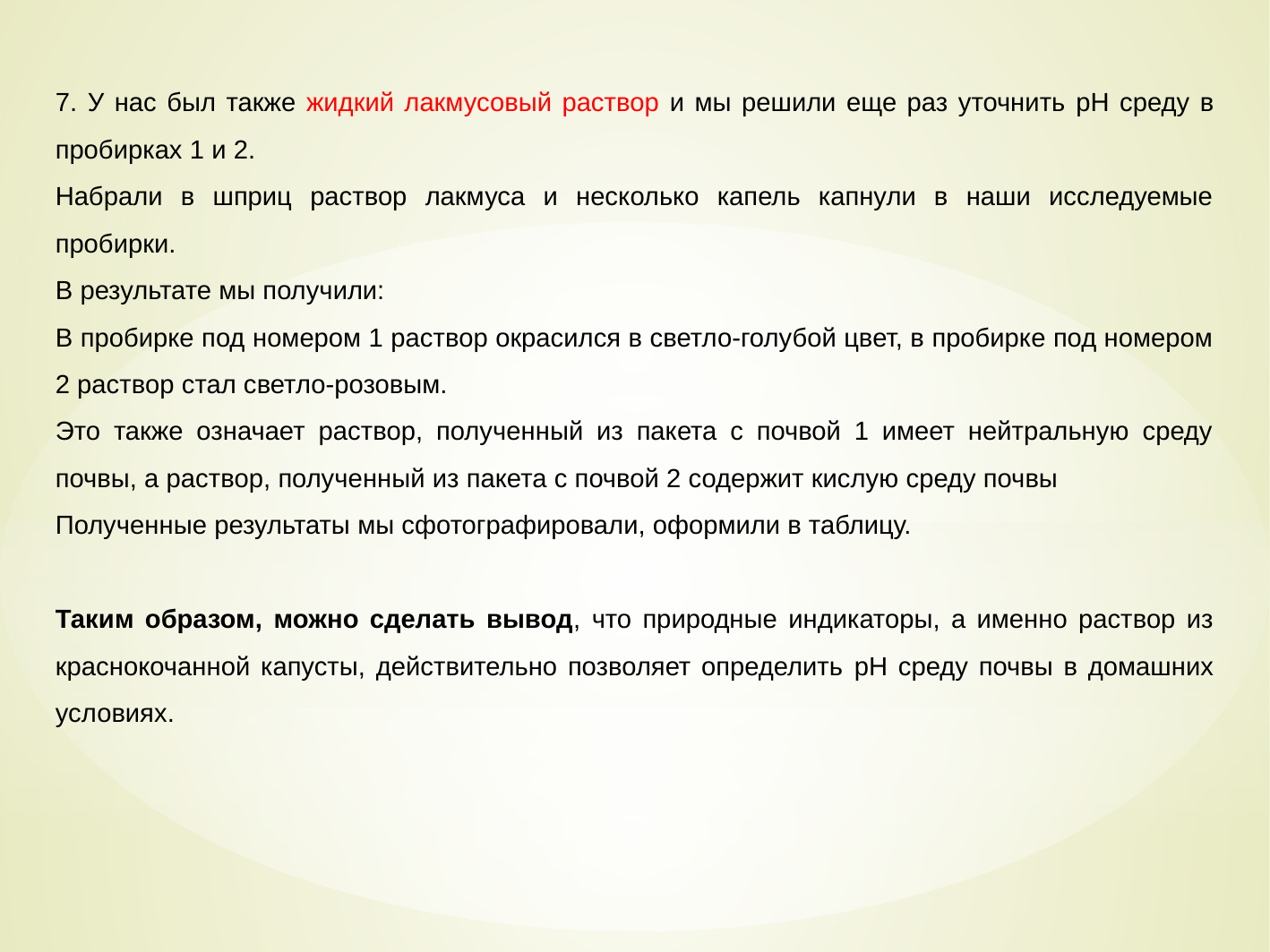

7. У нас был также жидкий лакмусовый раствор и мы решили еще раз уточнить pH среду в пробирках 1 и 2.
Набрали в шприц раствор лакмуса и несколько капель капнули в наши исследуемые пробирки.
В результате мы получили:
В пробирке под номером 1 раствор окрасился в светло-голубой цвет, в пробирке под номером 2 раствор стал светло-розовым.
Это также означает раствор, полученный из пакета с почвой 1 имеет нейтральную среду почвы, а раствор, полученный из пакета с почвой 2 содержит кислую среду почвы
Полученные результаты мы сфотографировали, оформили в таблицу.

Таким образом, можно сделать вывод, что природные индикаторы, а именно раствор из краснокочанной капусты, действительно позволяет определить pH среду почвы в домашних условиях.